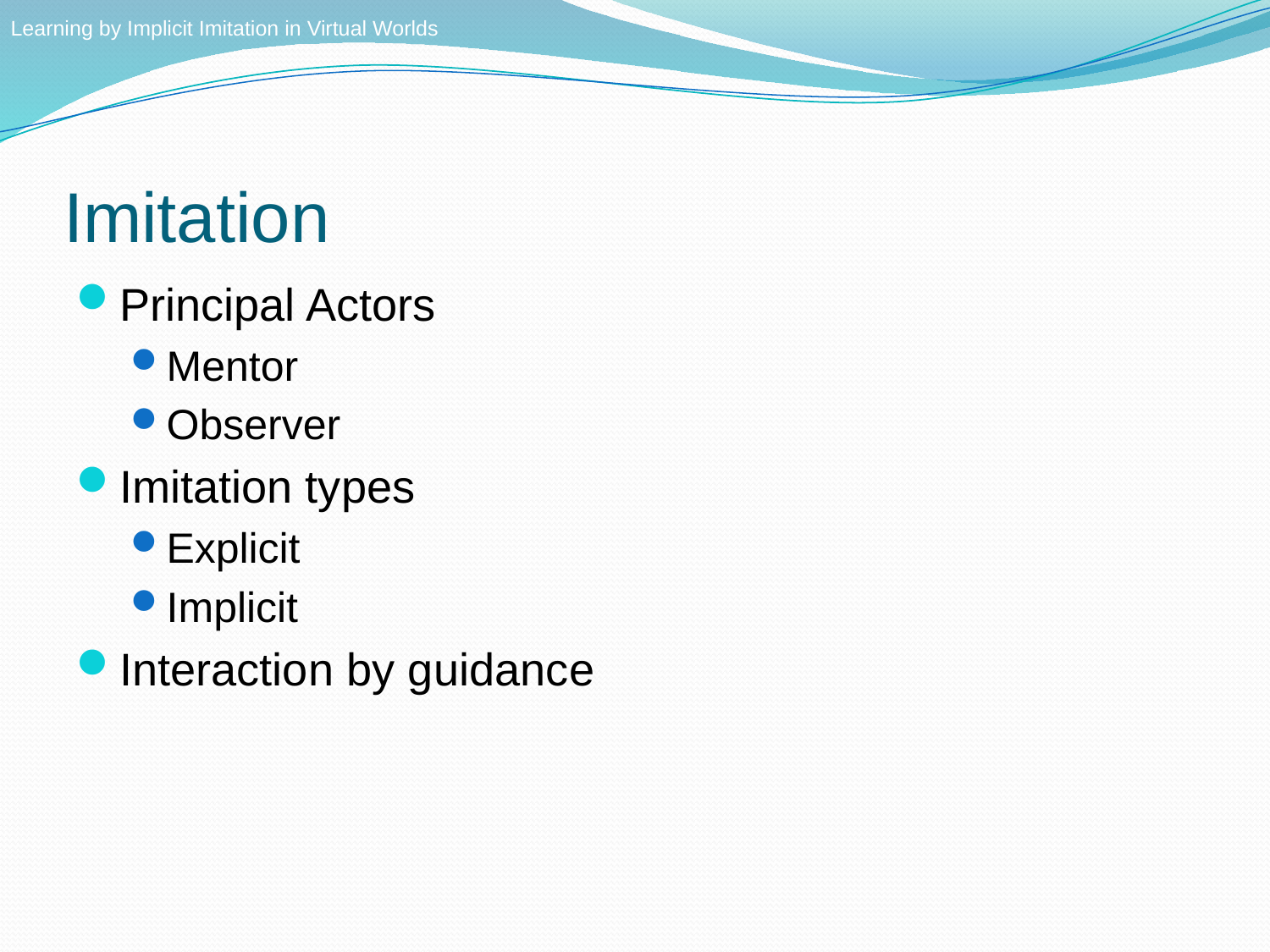

Learning by Implicit Imitation in Virtual Worlds
# Imitation
Principal Actors
Mentor
Observer
Imitation types
Explicit
Implicit
Interaction by guidance